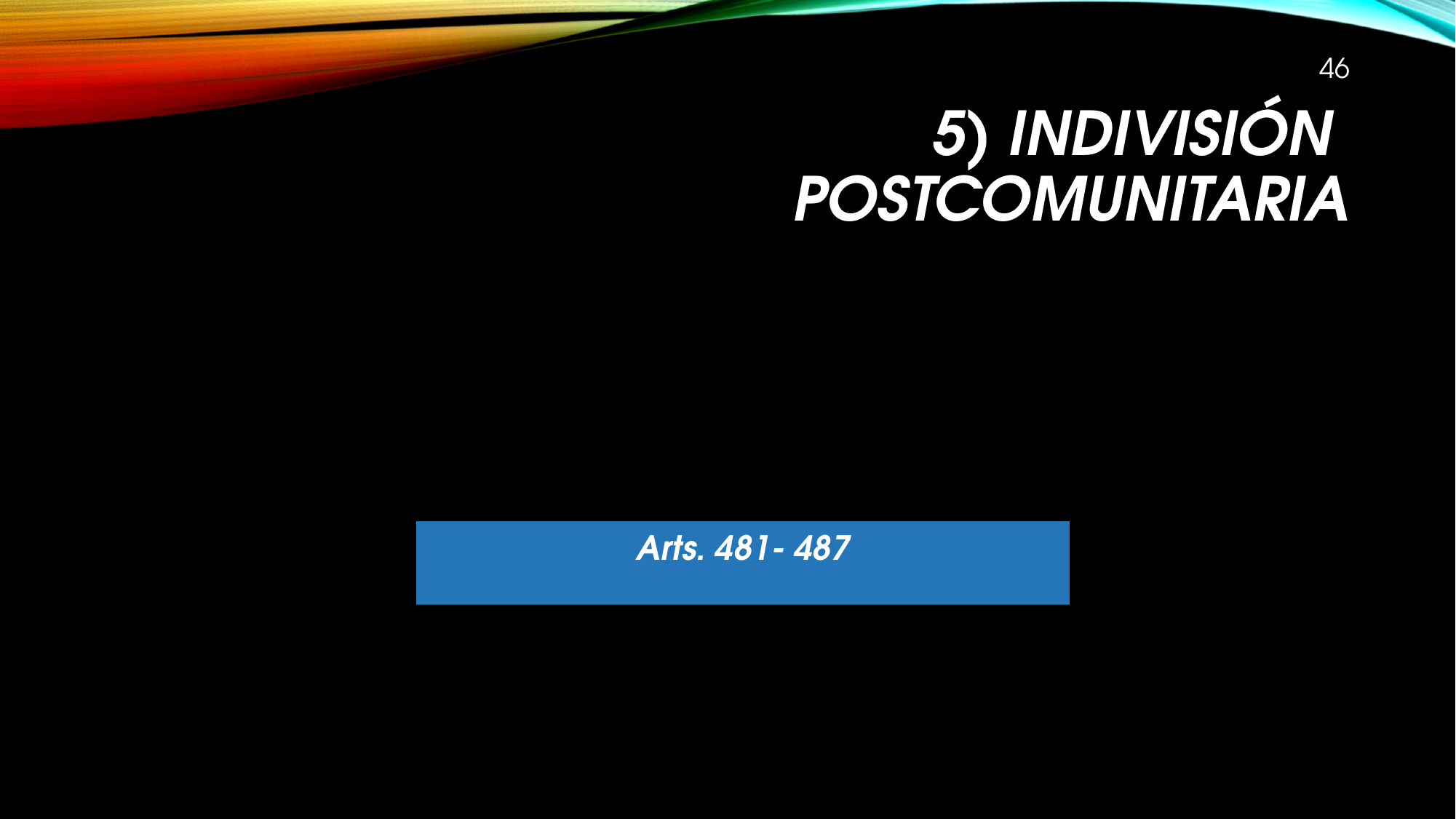

46
# 5) Indivisión  Postcomunitaria
Arts. 481- 487